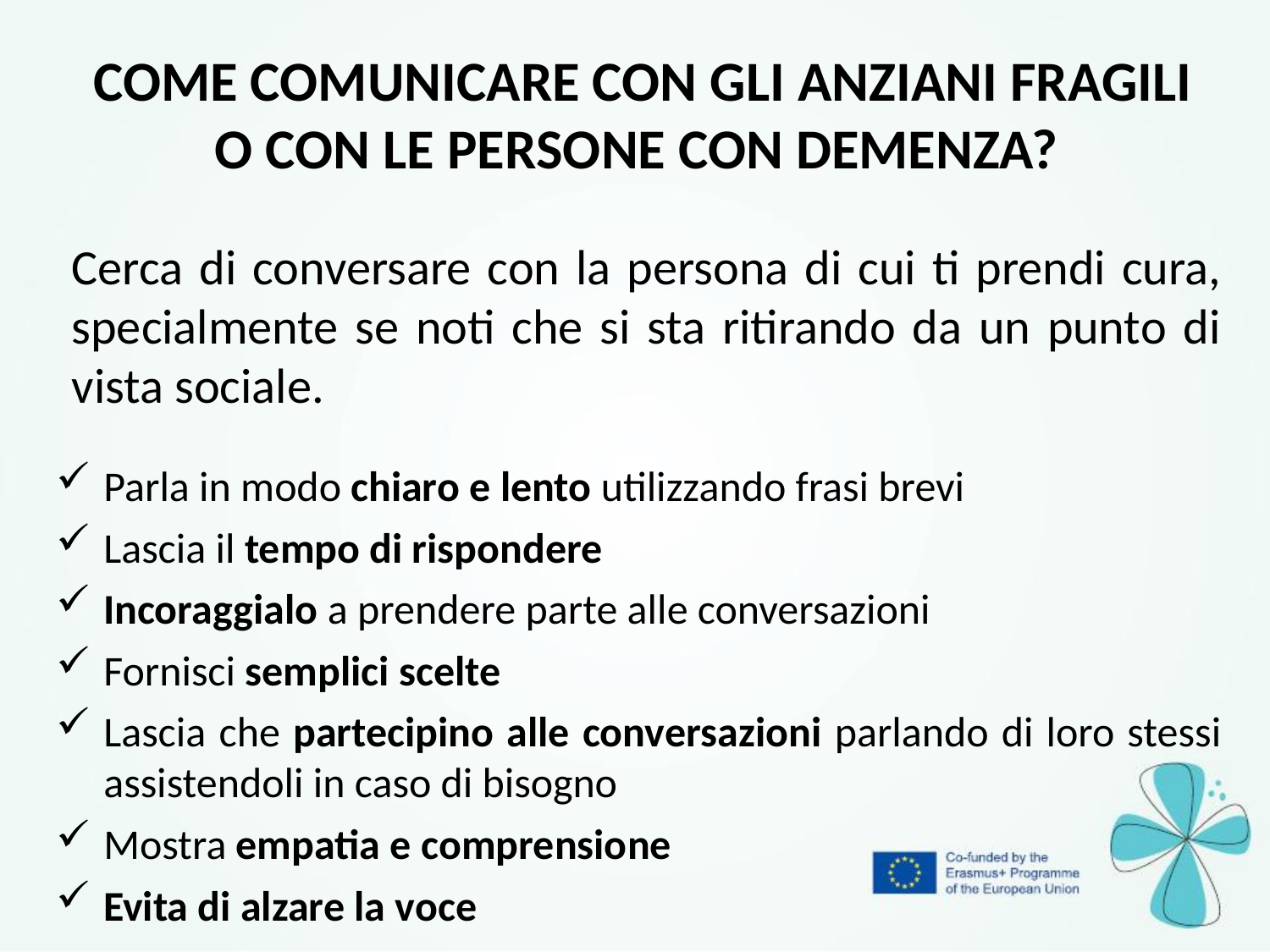

Come comunicare con gli anziani fragili o con le persone con demenza?

Cerca di conversare con la persona di cui ti prendi cura, specialmente se noti che si sta ritirando da un punto di vista sociale.

Parla in modo chiaro e lento utilizzando frasi brevi
Lascia il tempo di rispondere
Incoraggialo a prendere parte alle conversazioni
Fornisci semplici scelte
Lascia che partecipino alle conversazioni parlando di loro stessi assistendoli in caso di bisogno
Mostra empatia e comprensione
Evita di alzare la voce